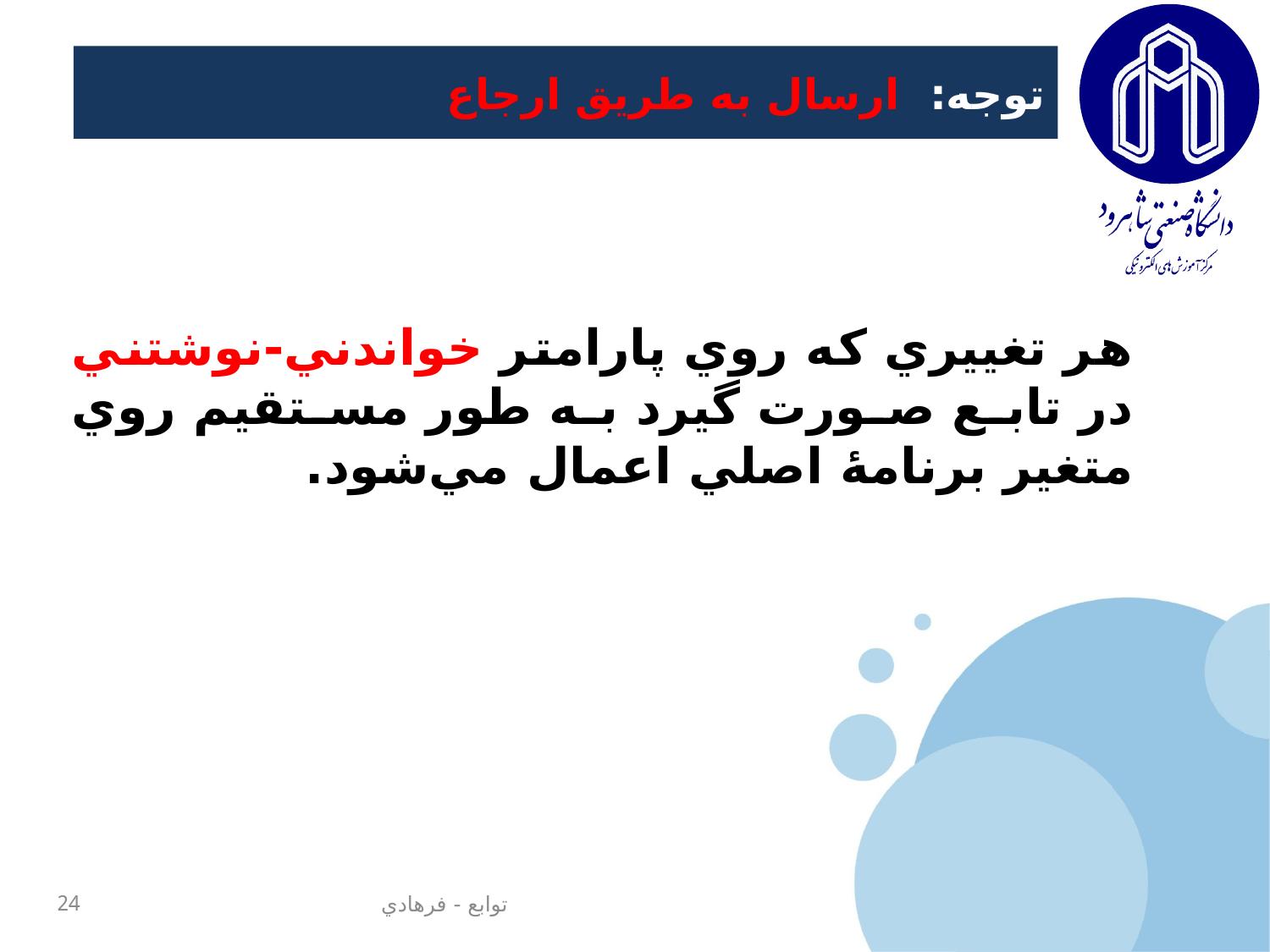

# توجه:  ارسال به طريق ارجاع‌
هر تغييري که روي پارامتر خواندني-نوشتني در تابع صورت گيرد به طور مستقيم روي متغير برنامۀ اصلي اعمال مي‌شود.
24
توابع - فرهادي